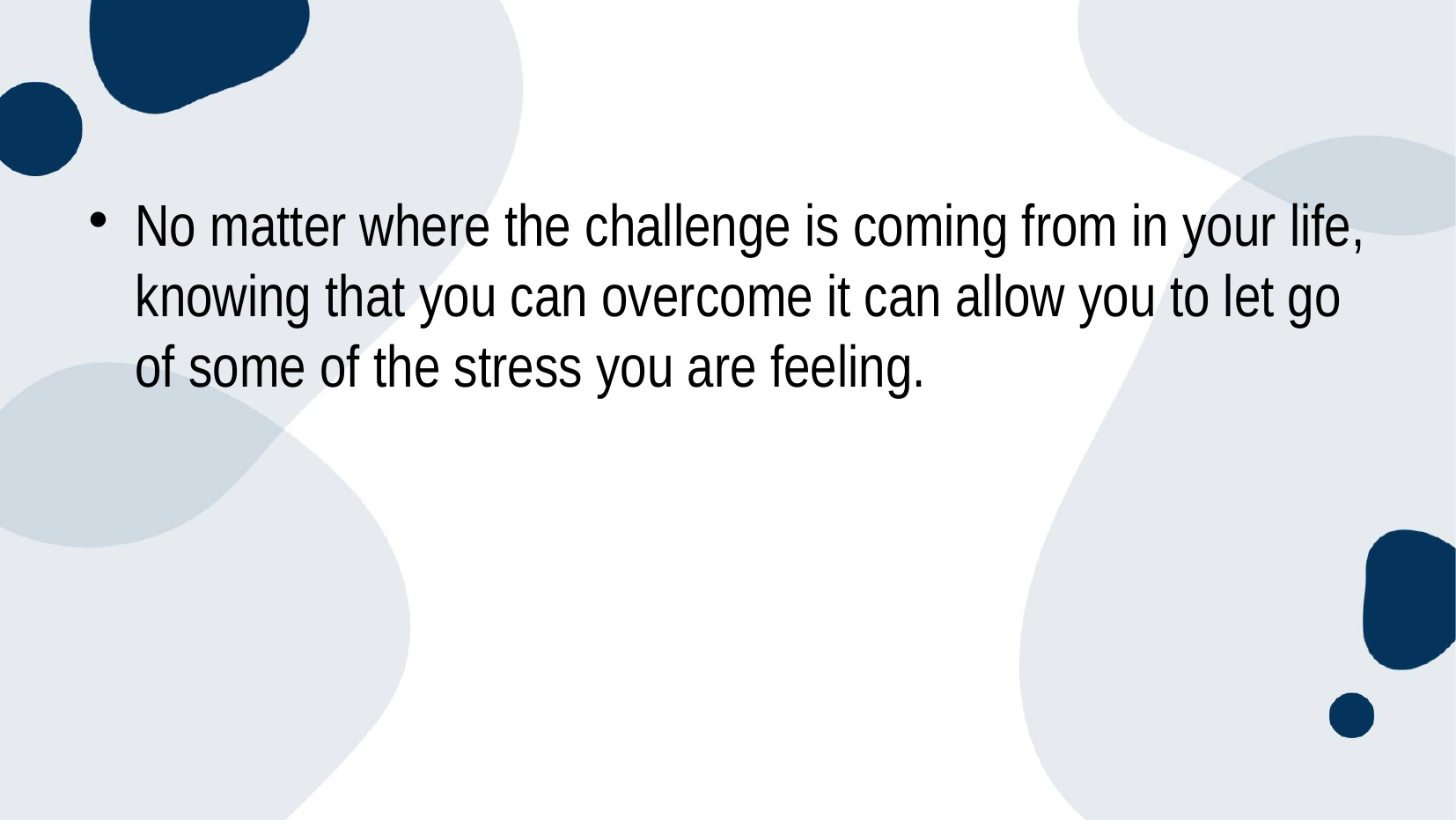

No matter where the challenge is coming from in your life, knowing that you can overcome it can allow you to let go of some of the stress you are feeling.